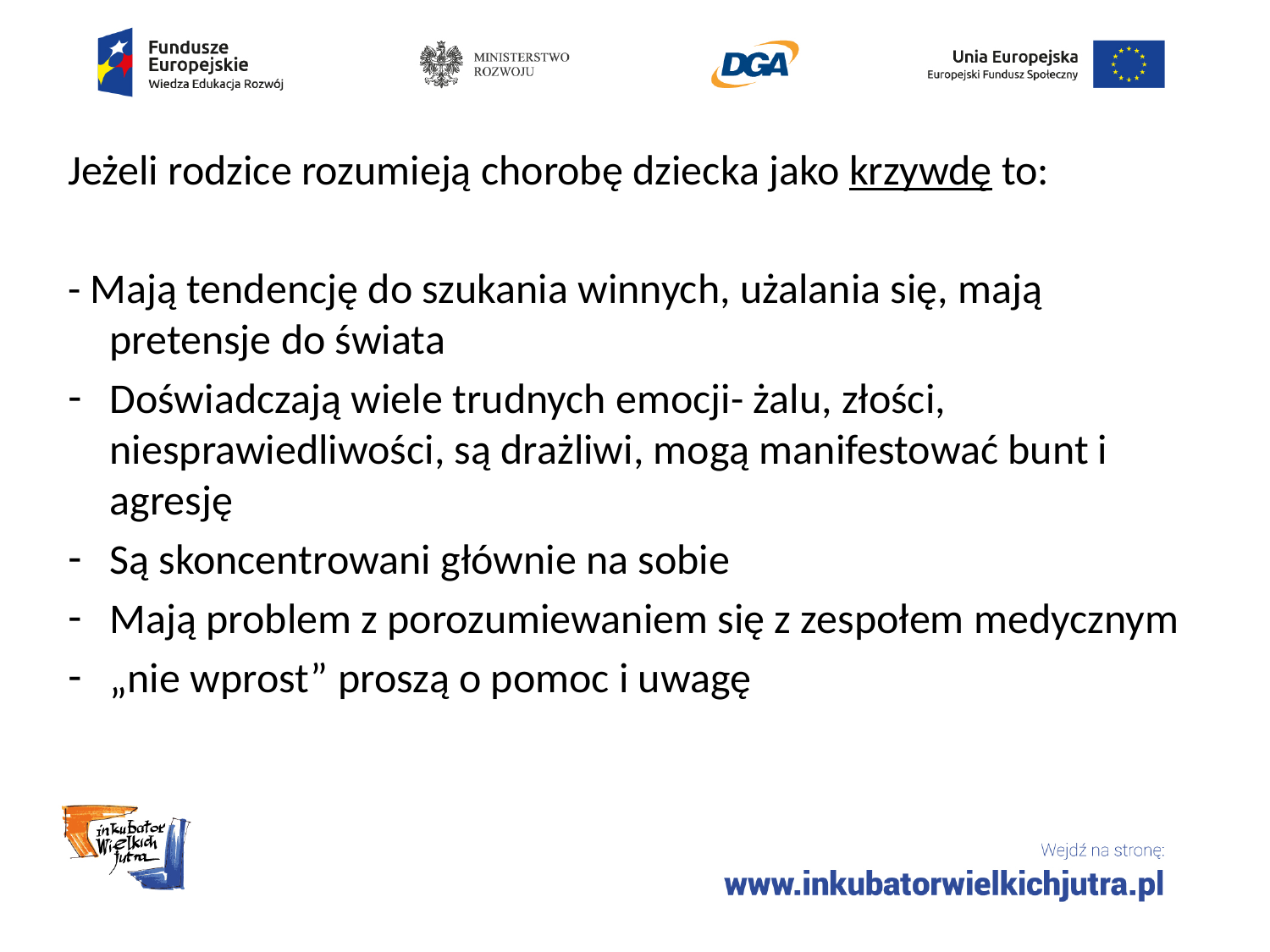

Jeżeli rodzice rozumieją chorobę dziecka jako krzywdę to:

- Mają tendencję do szukania winnych, użalania się, mają pretensje do świata
Doświadczają wiele trudnych emocji- żalu, złości, niesprawiedliwości, są drażliwi, mogą manifestować bunt i agresję
Są skoncentrowani głównie na sobie
Mają problem z porozumiewaniem się z zespołem medycznym
„nie wprost” proszą o pomoc i uwagę